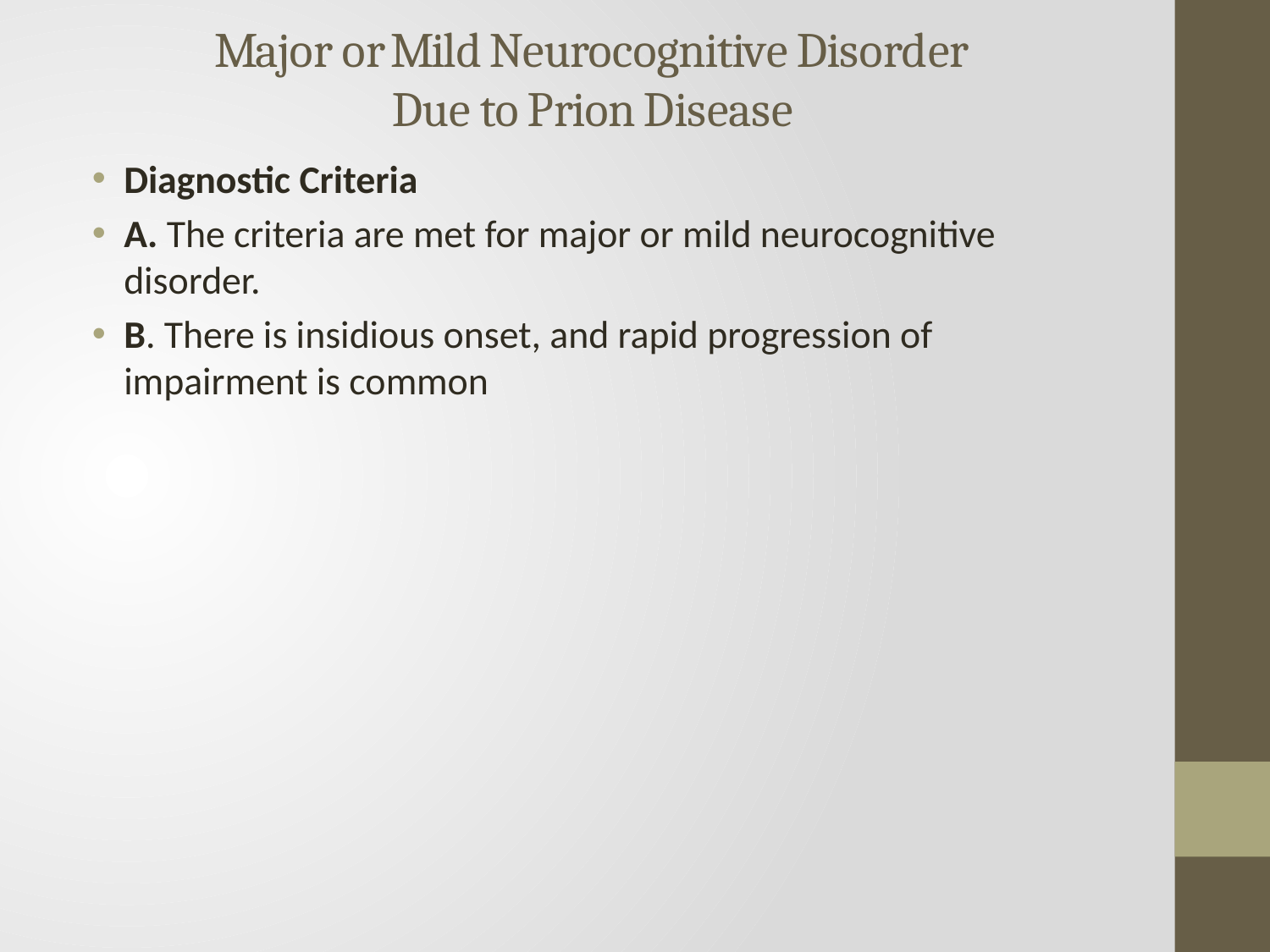

# Major or Mild Neurocognitive Disorder Due to Prion Disease
Diagnostic Criteria
A. The criteria are met for major or mild neurocognitive disorder.
B. There is insidious onset, and rapid progression of impairment is common